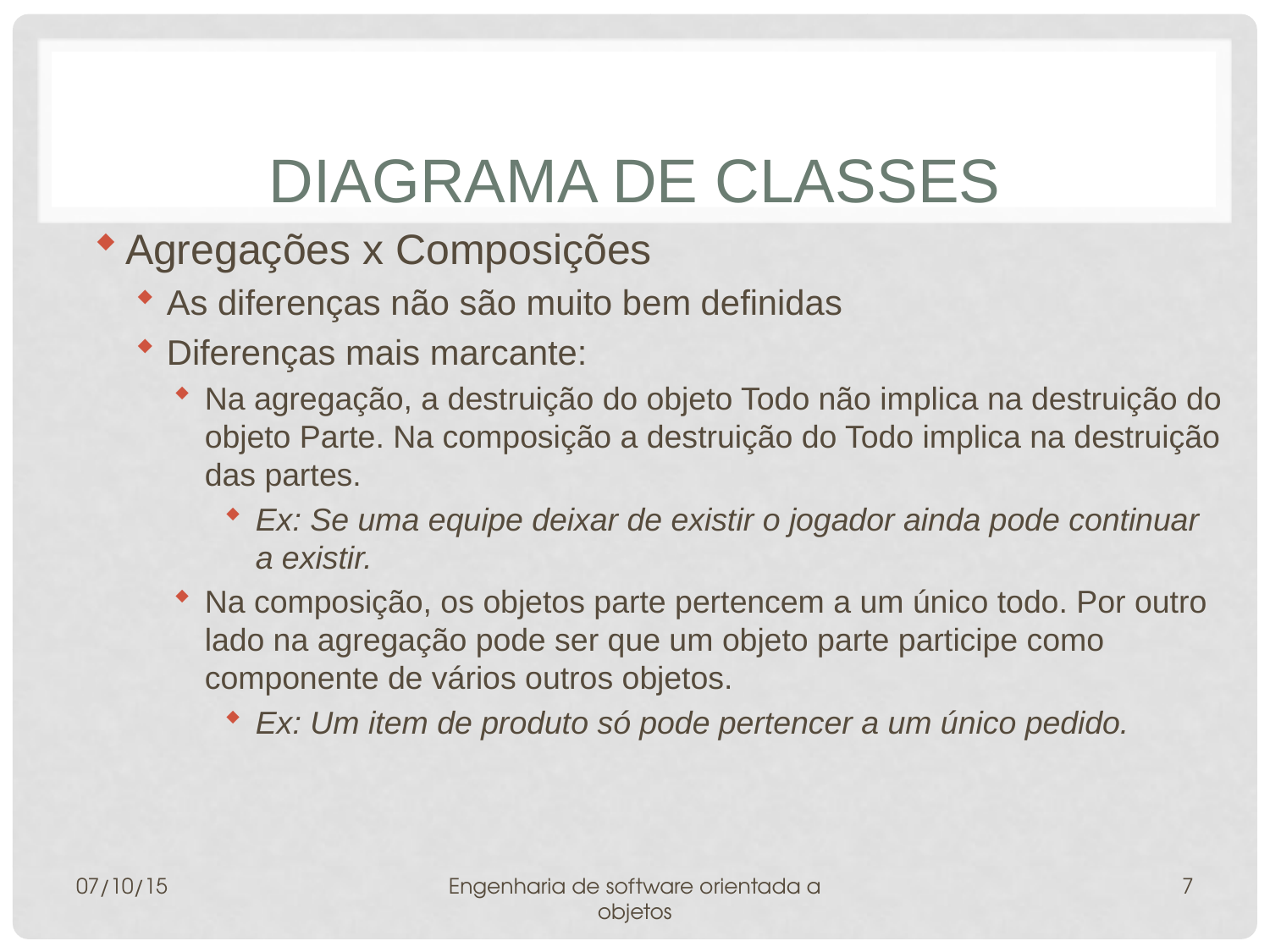

# Diagrama de Classes
Agregações x Composições
As diferenças não são muito bem definidas
Diferenças mais marcante:
Na agregação, a destruição do objeto Todo não implica na destruição do objeto Parte. Na composição a destruição do Todo implica na destruição das partes.
Ex: Se uma equipe deixar de existir o jogador ainda pode continuar a existir.
Na composição, os objetos parte pertencem a um único todo. Por outro lado na agregação pode ser que um objeto parte participe como componente de vários outros objetos.
Ex: Um item de produto só pode pertencer a um único pedido.

07/10/15
Engenharia de software orientada a objetos
7